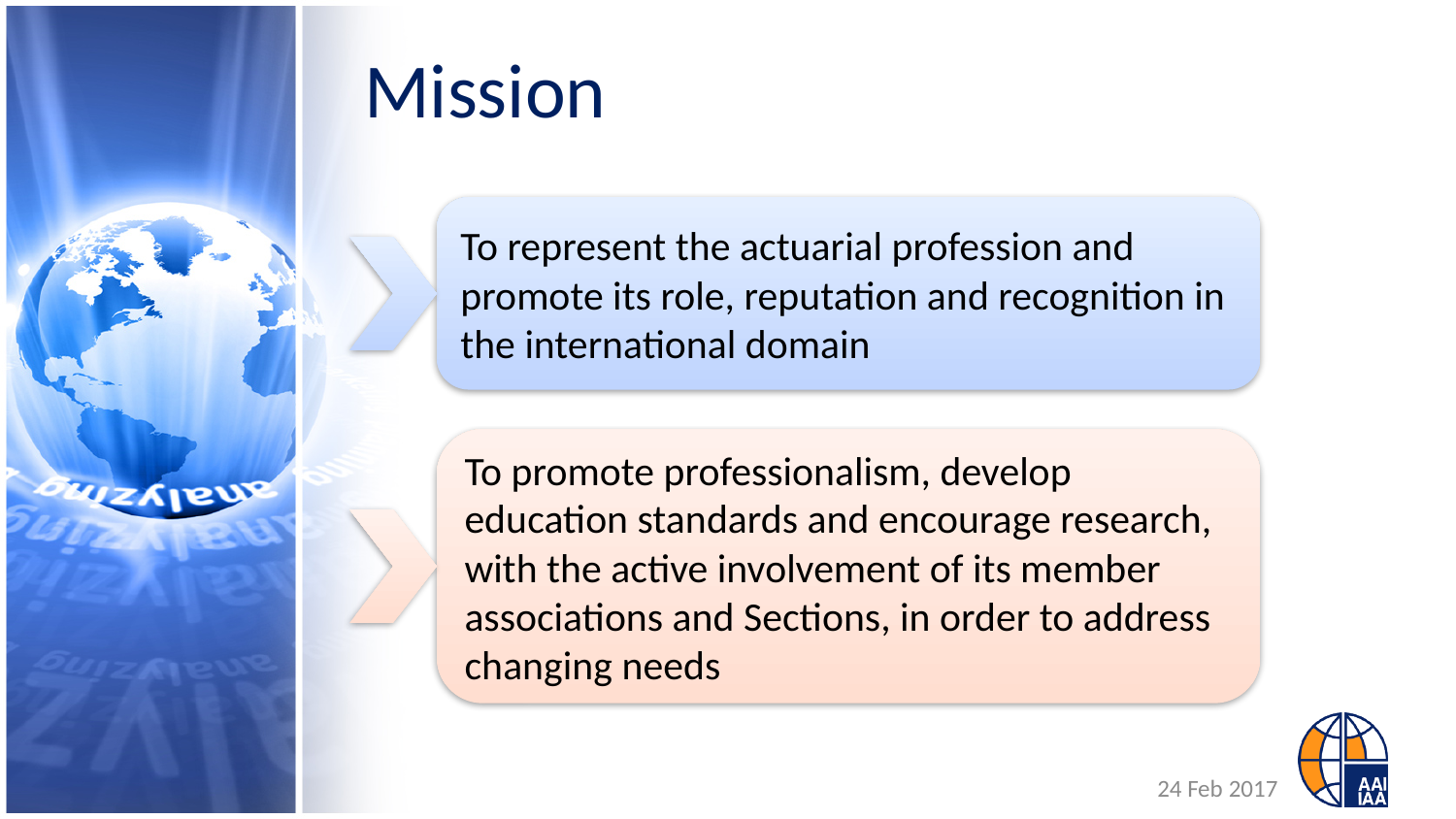

# Mission
To represent the actuarial profession and promote its role, reputation and recognition in the international domain

To promote professionalism, develop education standards and encourage research, with the active involvement of its member associations and Sections, in order to address changing needs

24 Feb 2017